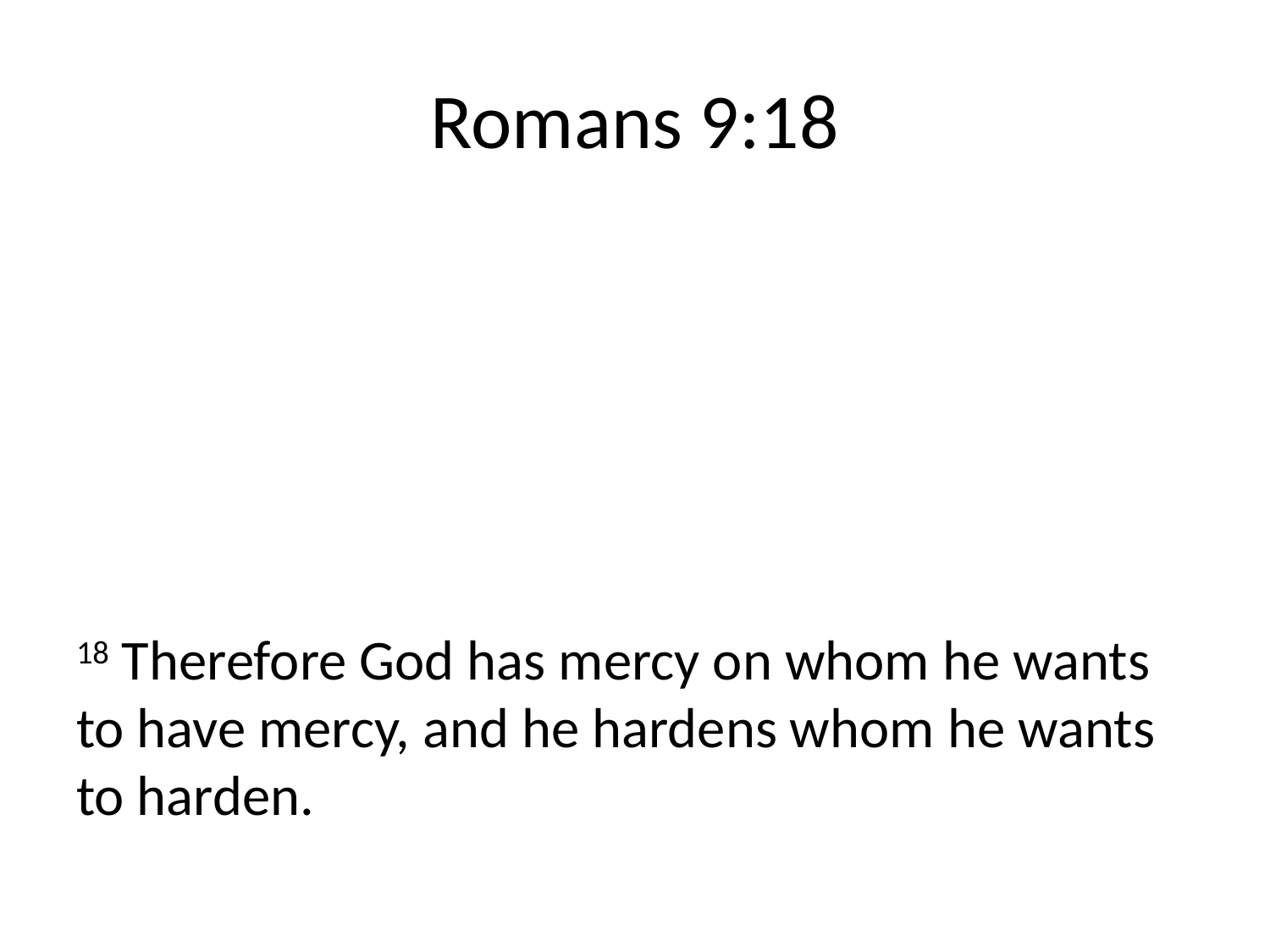

# Romans 9:18

18 Therefore God has mercy on whom he wants to have mercy, and he hardens whom he wants to harden.